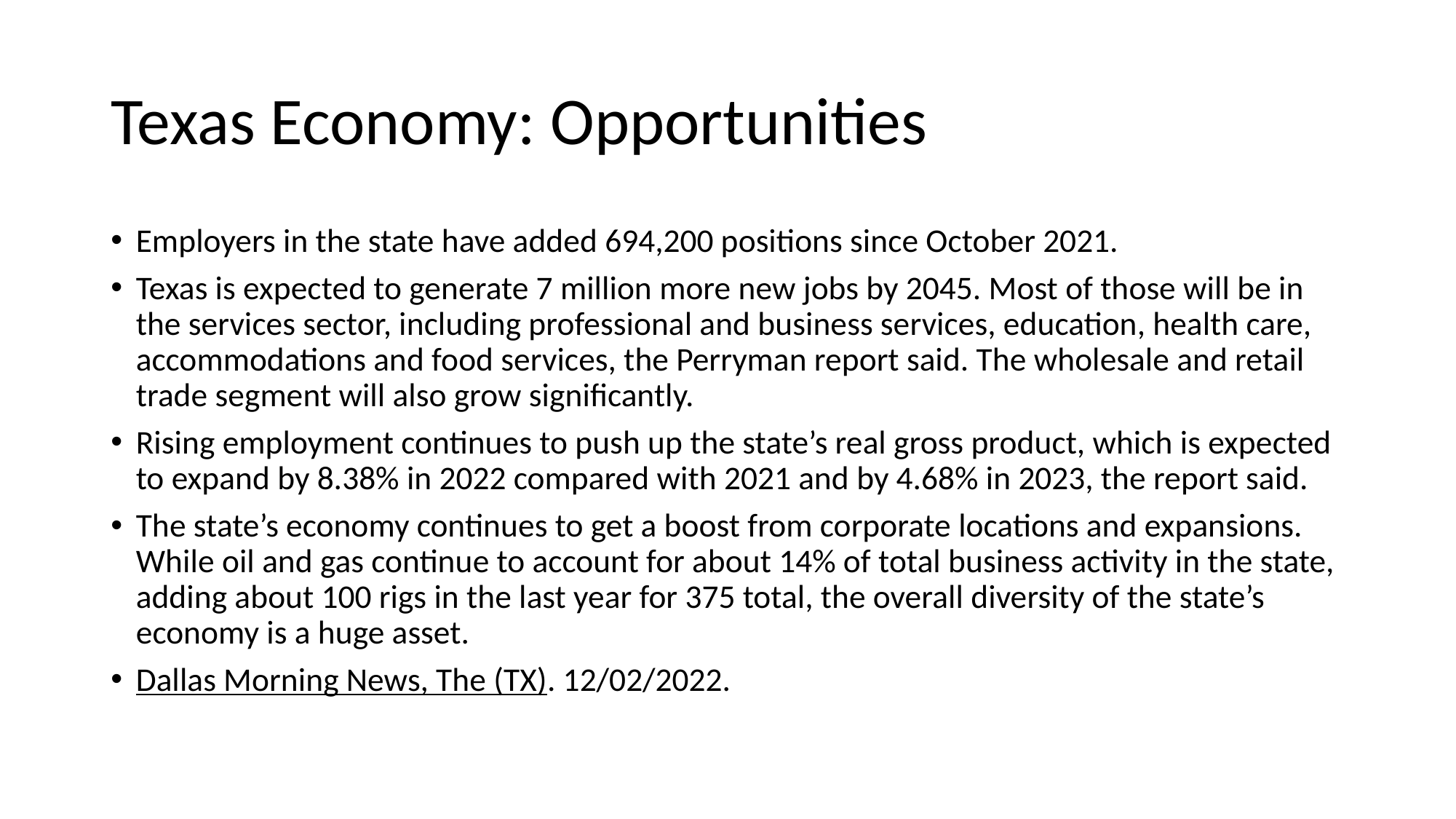

# Texas Economy: Opportunities
Employers in the state have added 694,200 positions since October 2021.
Texas is expected to generate 7 million more new jobs by 2045. Most of those will be in the services sector, including professional and business services, education, health care, accommodations and food services, the Perryman report said. The wholesale and retail trade segment will also grow significantly.
Rising employment continues to push up the state’s real gross product, which is expected to expand by 8.38% in 2022 compared with 2021 and by 4.68% in 2023, the report said.
The state’s economy continues to get a boost from corporate locations and expansions. While oil and gas continue to account for about 14% of total business activity in the state, adding about 100 rigs in the last year for 375 total, the overall diversity of the state’s economy is a huge asset.
Dallas Morning News, The (TX). 12/02/2022.